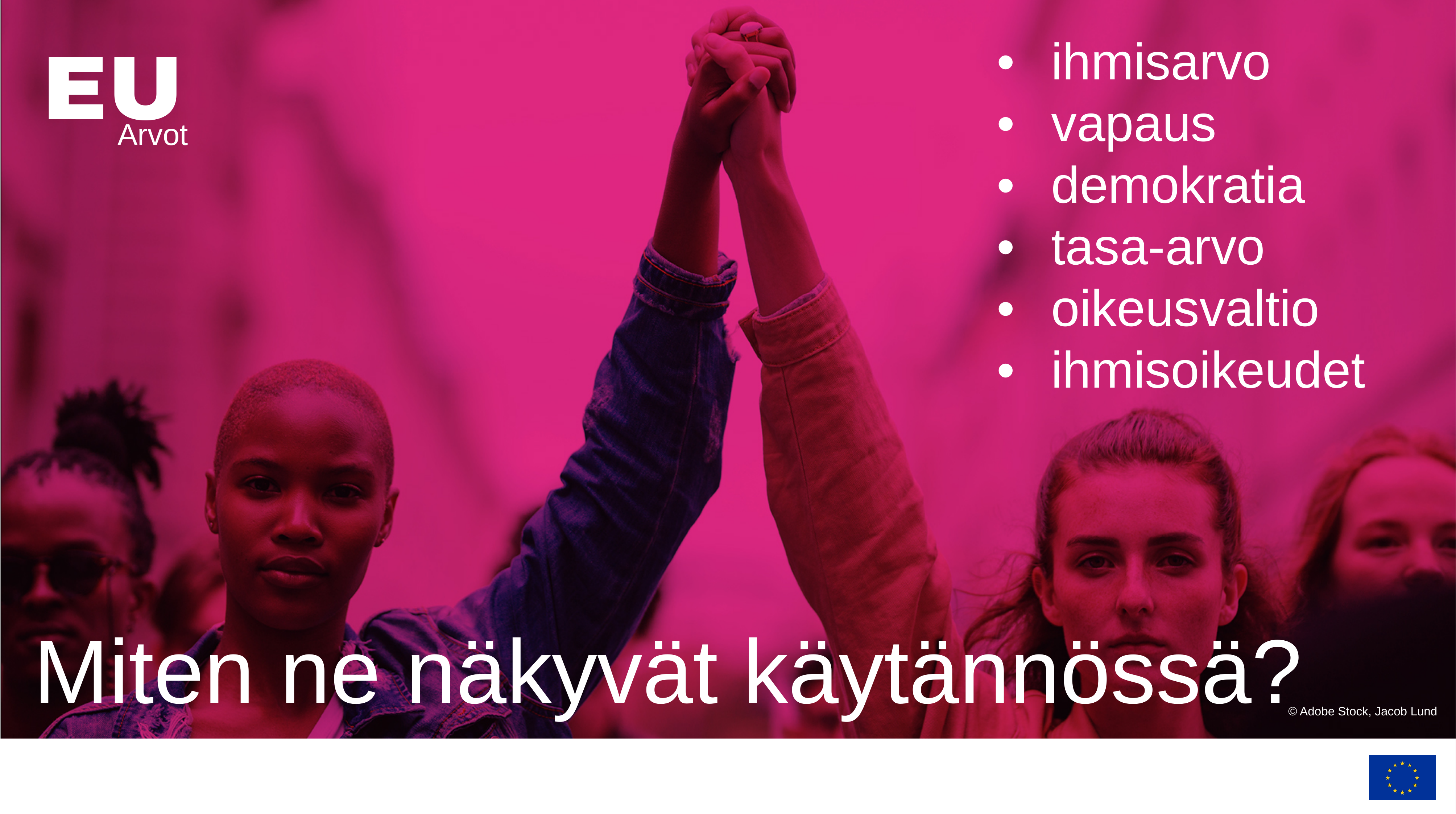

# EU:n arvot
•	ihmisarvo
•	vapaus
•	demokratia
•	tasa-arvo
•	oikeusvaltio
•	ihmisoikeudet
Miten ne näkyvät käytännössä?
© Adobe Stock, Jacob Lund